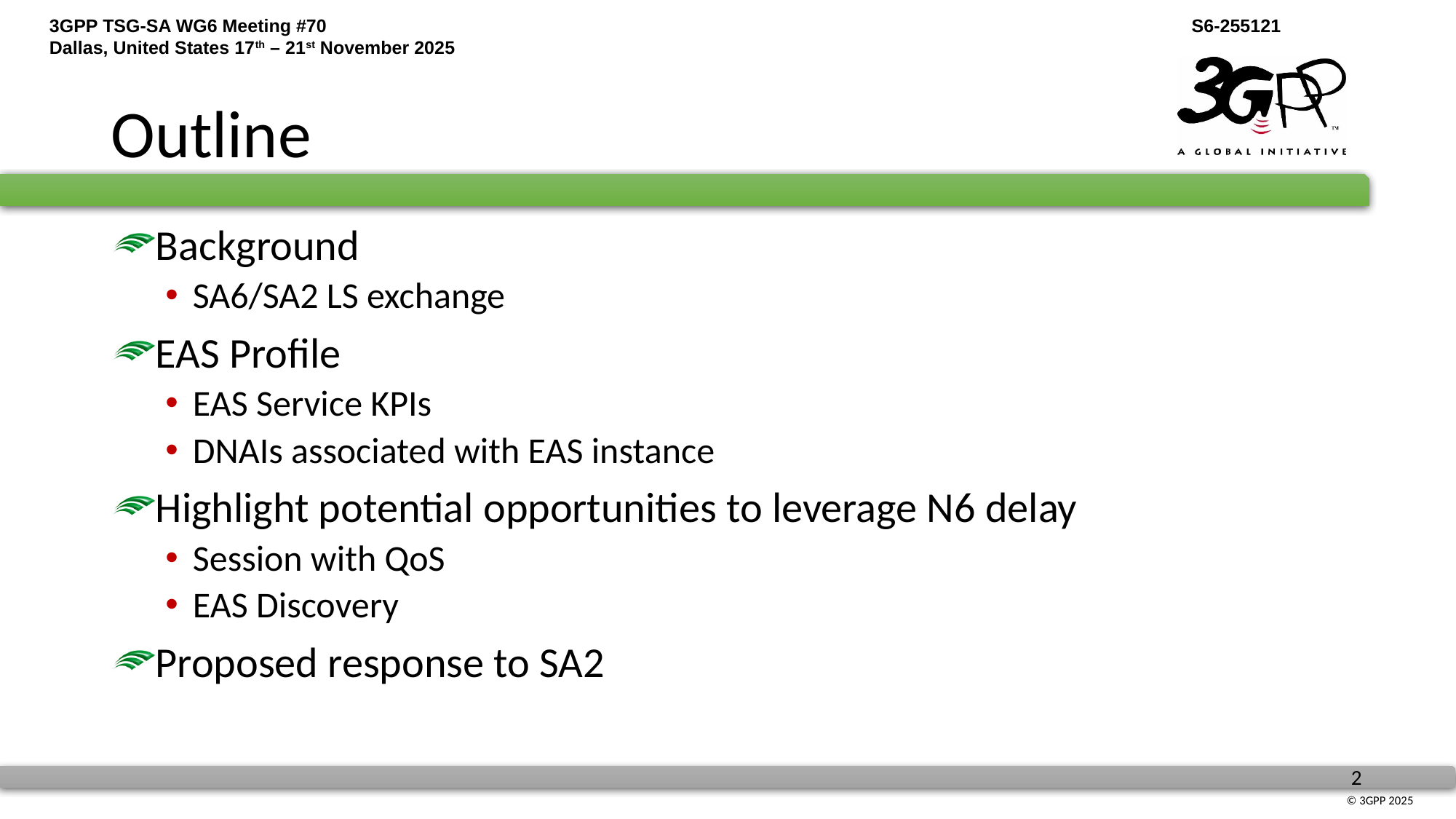

# Outline
Background
SA6/SA2 LS exchange
EAS Profile
EAS Service KPIs
DNAIs associated with EAS instance
Highlight potential opportunities to leverage N6 delay
Session with QoS
EAS Discovery
Proposed response to SA2